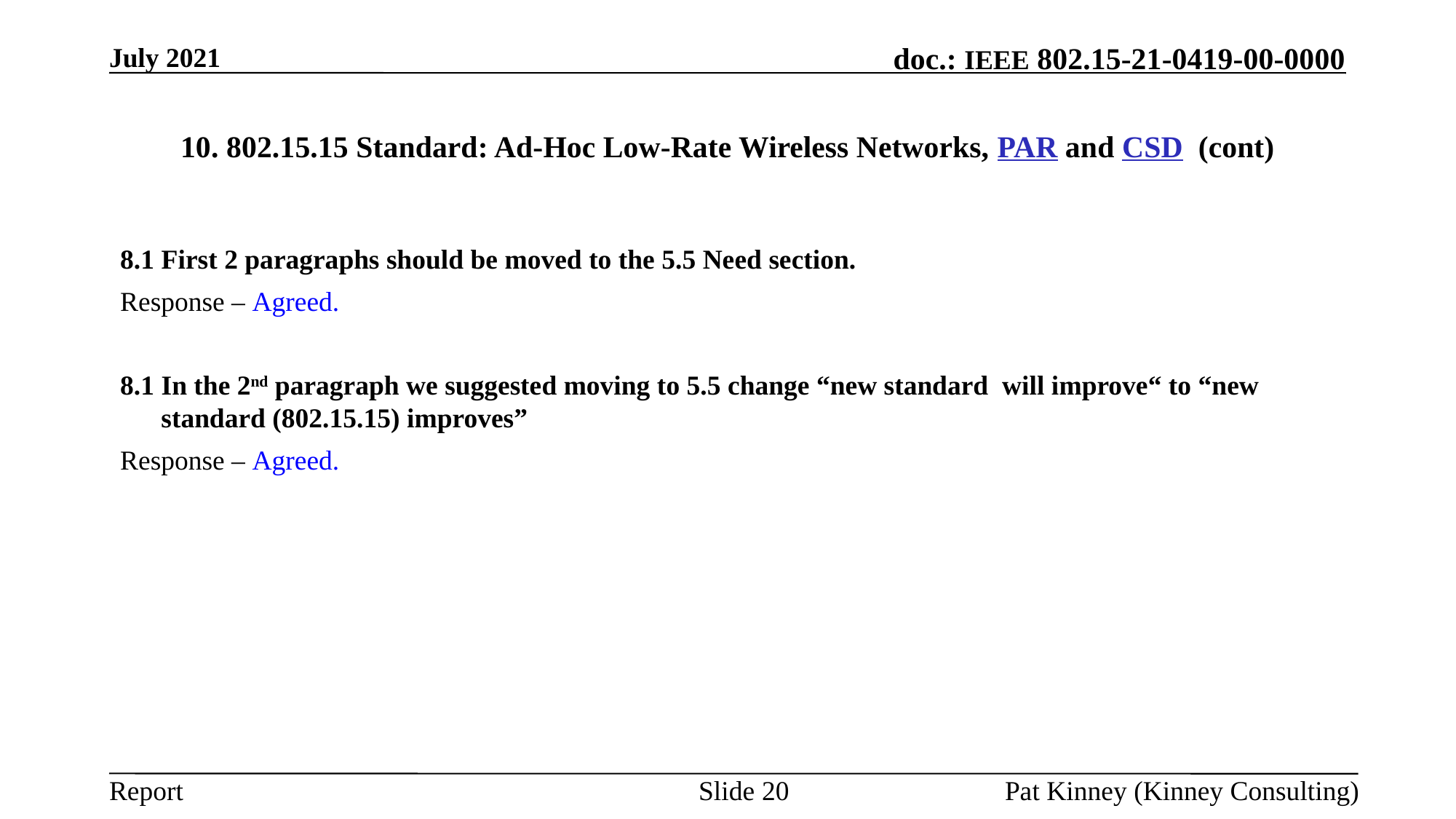

July 2021
# 10. 802.15.15 Standard: Ad-Hoc Low-Rate Wireless Networks, PAR and CSD  (cont)
8.1 First 2 paragraphs should be moved to the 5.5 Need section.
Response – Agreed.

8.1 In the 2nd paragraph we suggested moving to 5.5 change “new standard  will improve“ to “new standard (802.15.15) improves”
Response – Agreed.

Pat Kinney (Kinney Consulting)
Slide 20